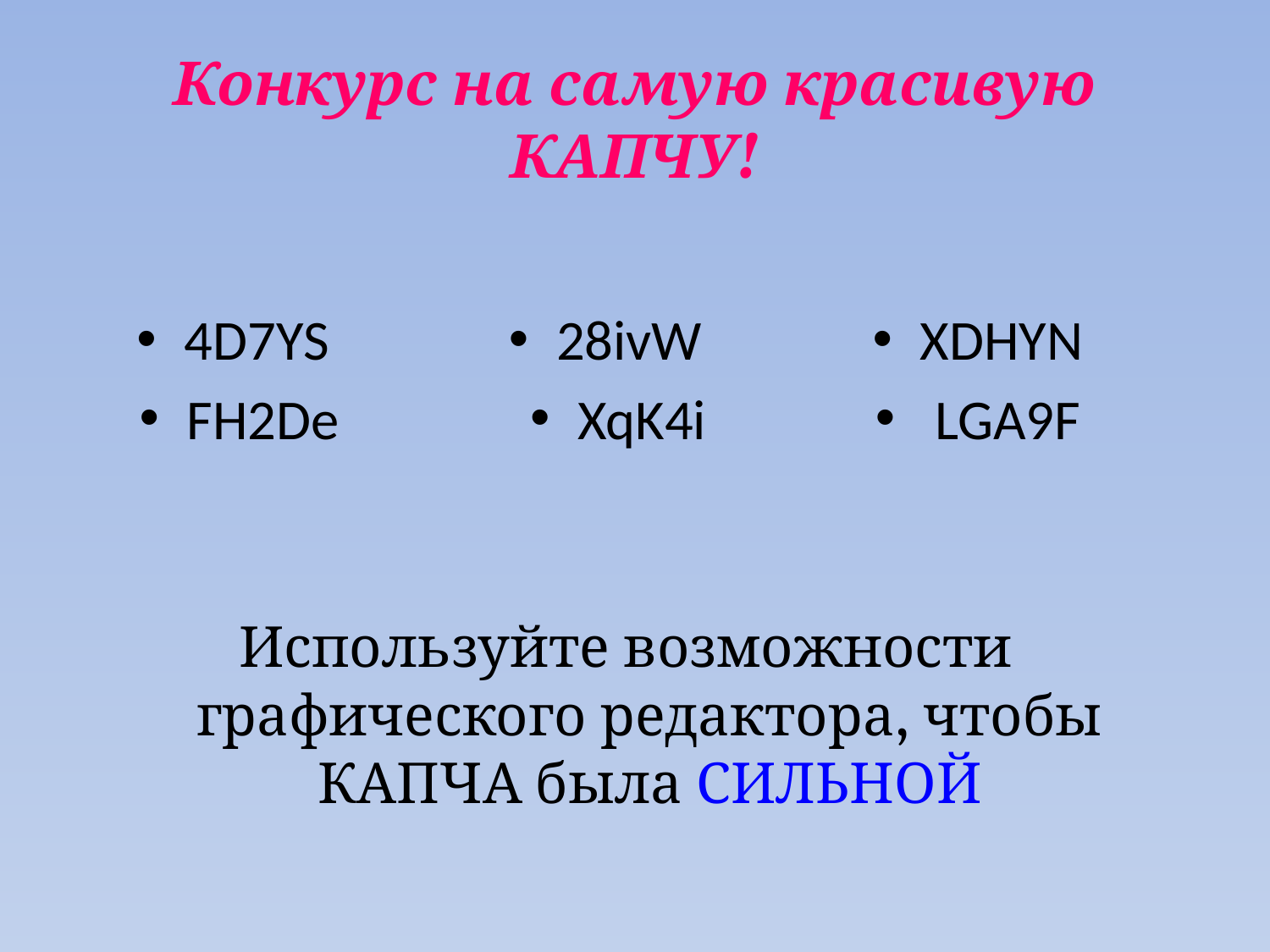

# Конкурс на самую красивую КАПЧУ!
4D7YS
FH2De

28ivW
XqK4i

XDHYN
 LGA9F

Используйте возможности графического редактора, чтобы КАПЧА была СИЛЬНОЙ